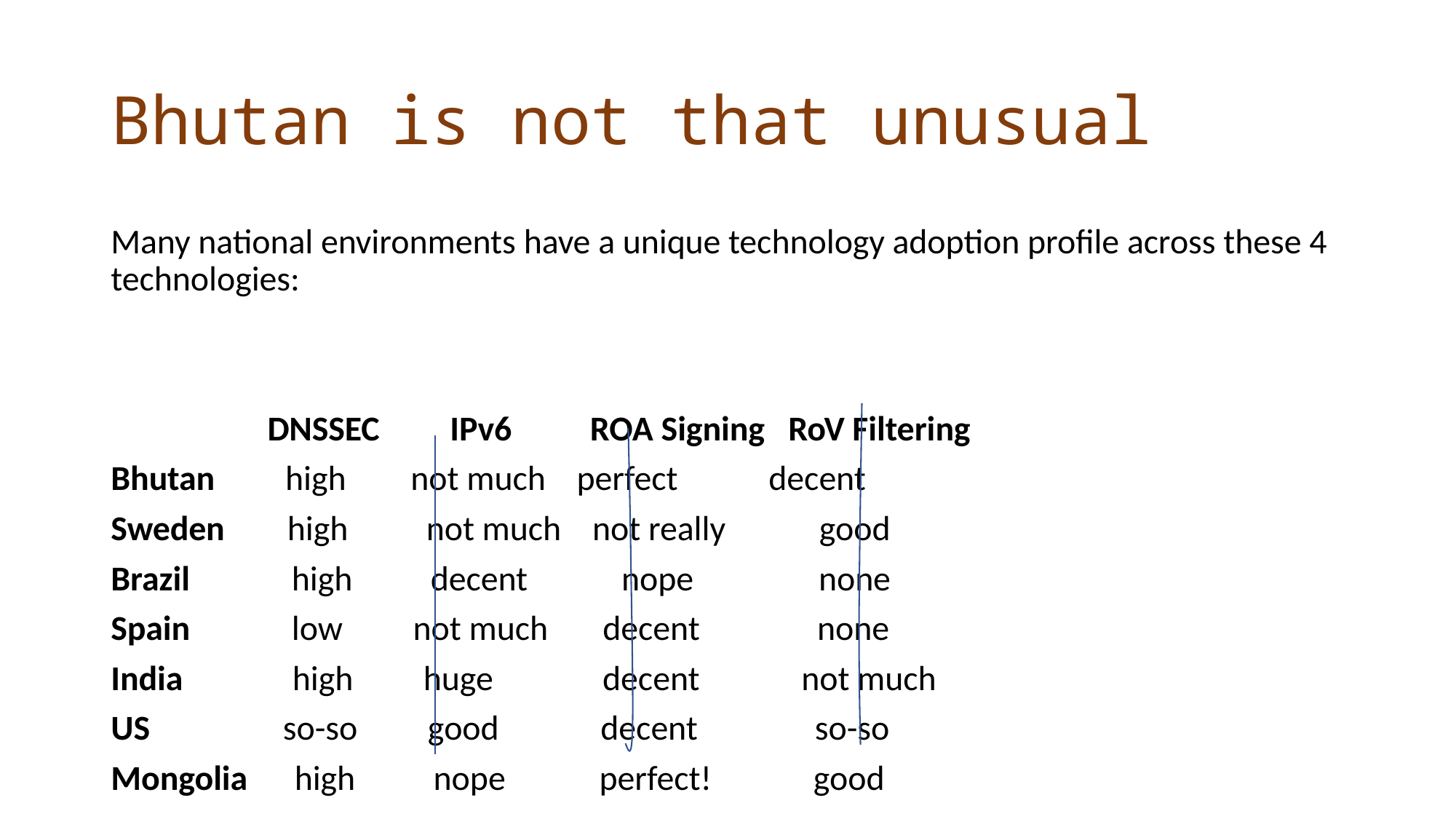

# Bhutan is not that unusual
Many national environments have a unique technology adoption profile across these 4 technologies:

                    DNSSEC         IPv6          ROA Signing   RoV Filtering
Bhutan         high	    not much    perfect    	    decent
Sweden        high          not much    not really            good
Brazil             high          decent            nope                none
Spain             low         not much       decent               none
India              high         huge              decent             not much
US                 so-so         good             decent               so-so
Mongolia      high          nope            perfect!             good